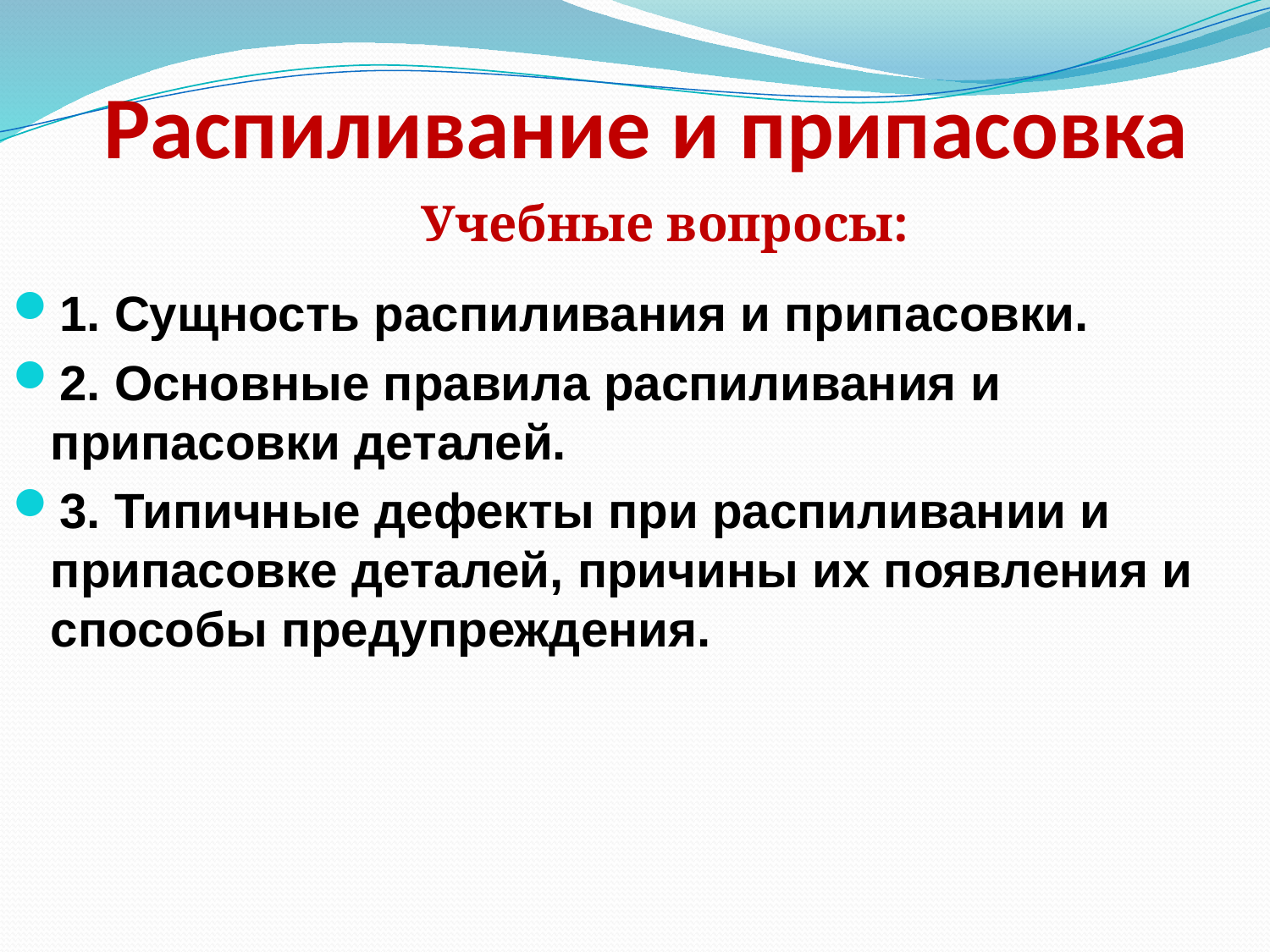

# Распиливание и припасовка
Учебные вопросы:
1. Сущность распиливания и припасовки.
2. Основные правила распиливания и припасовки деталей.
3. Типичные дефекты при распиливании и припасовке деталей, причины их появления и способы предупреждения.